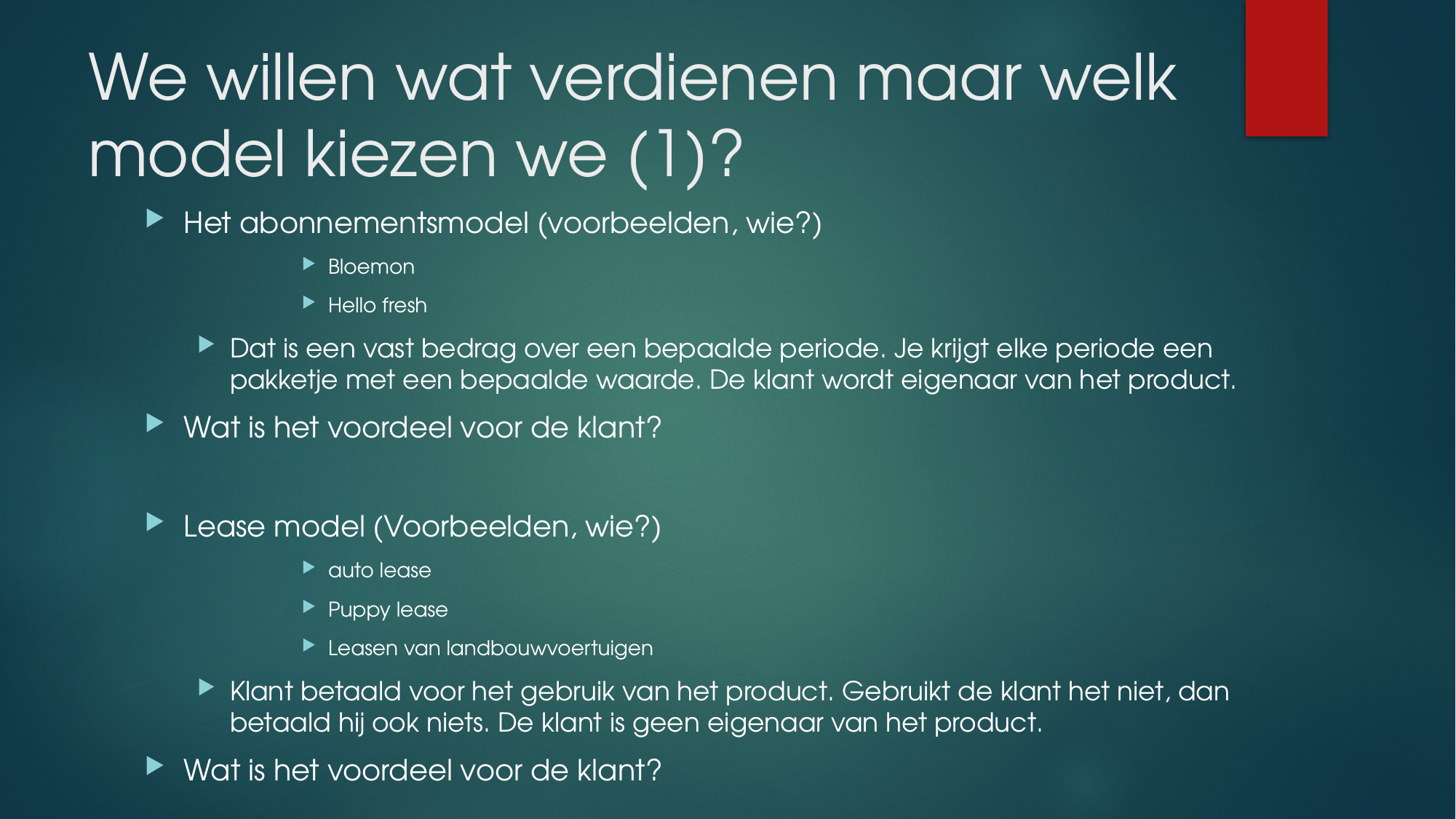

# We willen wat verdienen maar welk model kiezen we (1)?
Het abonnementsmodel (voorbeelden, wie?)
Bloemon
Hello fresh
Dat is een vast bedrag over een bepaalde periode. Je krijgt elke periode een pakketje met een bepaalde waarde. De klant wordt eigenaar van het product.
Wat is het voordeel voor de klant?

Lease model (Voorbeelden, wie?)
auto lease
Puppy lease
Leasen van landbouwvoertuigen
Klant betaald voor het gebruik van het product. Gebruikt de klant het niet, dan betaald hij ook niets. De klant is geen eigenaar van het product.
Wat is het voordeel voor de klant?